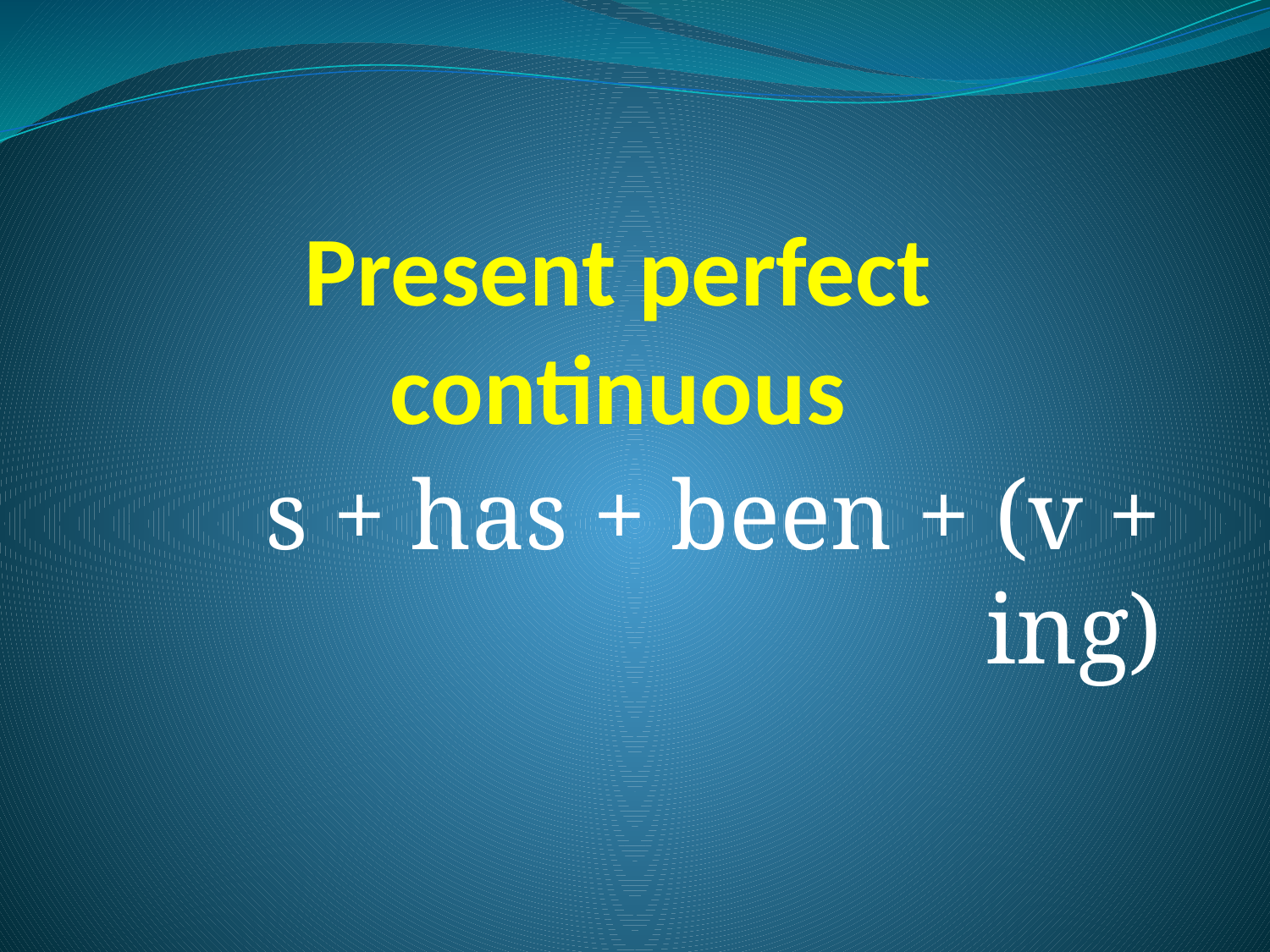

# Present perfect continuous
s + has + been + (v + ing)